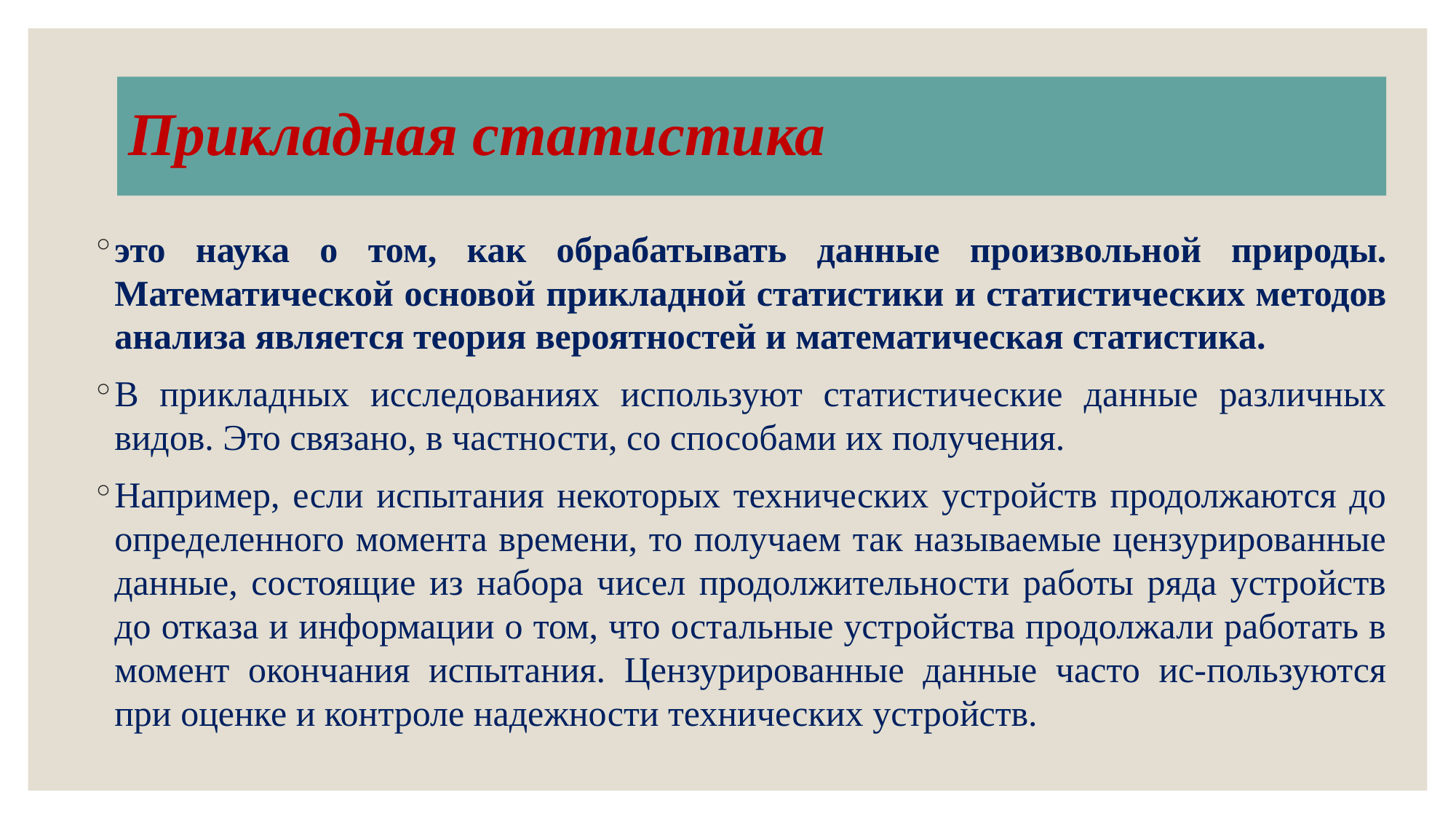

# Прикладная статистика
это наука о том, как обрабатывать данные произвольной природы. Математической основой прикладной статистики и статистических методов анализа является теория вероятностей и математическая статистика.
В прикладных исследованиях используют статистические данные различных видов. Это связано, в частности, со способами их получения.
Например, если испытания некоторых технических устройств продолжаются до определенного момента времени, то получаем так называемые цензурированные данные, состоящие из набора чисел продолжительности работы ряда устройств до отказа и информации о том, что остальные устройства продолжали работать в момент окончания испытания. Цензурированные данные часто ис-пользуются при оценке и контроле надежности технических устройств.